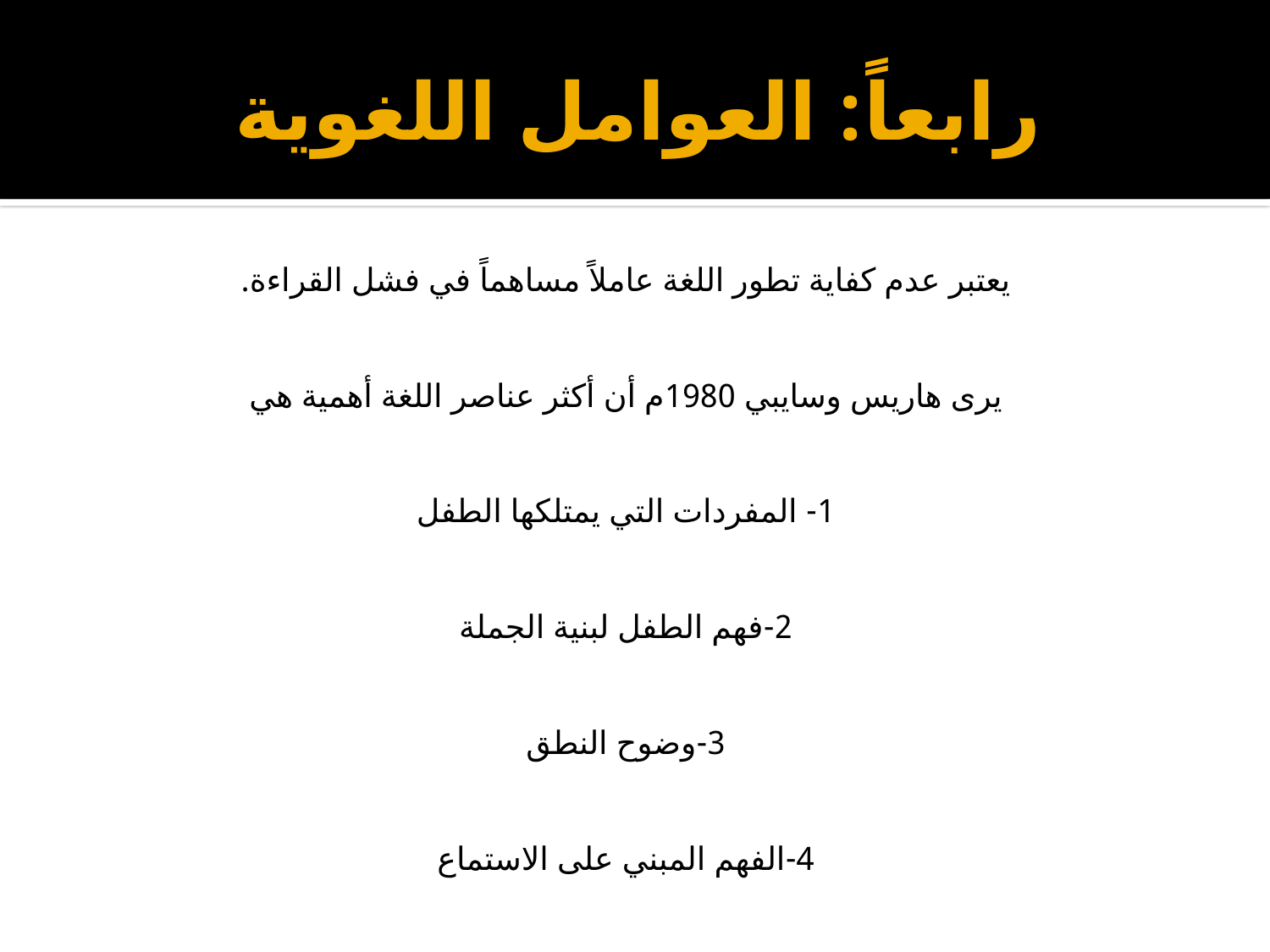

# رابعاً: العوامل اللغوية
يعتبر عدم كفاية تطور اللغة عاملاً مساهماً في فشل القراءة.

يرى هاريس وسايبي 1980م أن أكثر عناصر اللغة أهمية هي

1- المفردات التي يمتلكها الطفل

2-فهم الطفل لبنية الجملة

3-وضوح النطق

4-الفهم المبني على الاستماع